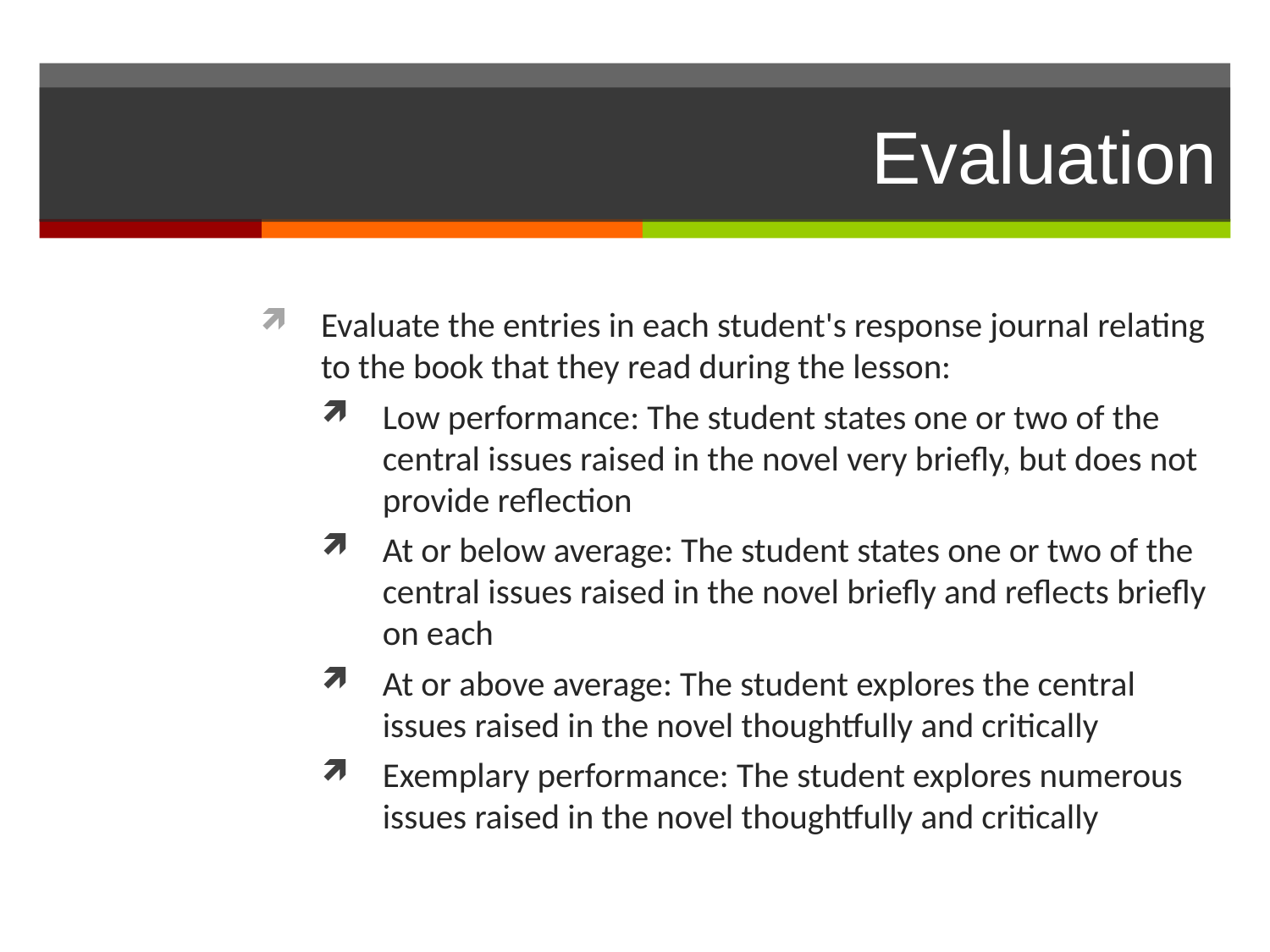

# Evaluation
Evaluate the entries in each student's response journal relating to the book that they read during the lesson:
Low performance: The student states one or two of the central issues raised in the novel very briefly, but does not provide reflection
At or below average: The student states one or two of the central issues raised in the novel briefly and reflects briefly on each
At or above average: The student explores the central issues raised in the novel thoughtfully and critically
Exemplary performance: The student explores numerous issues raised in the novel thoughtfully and critically